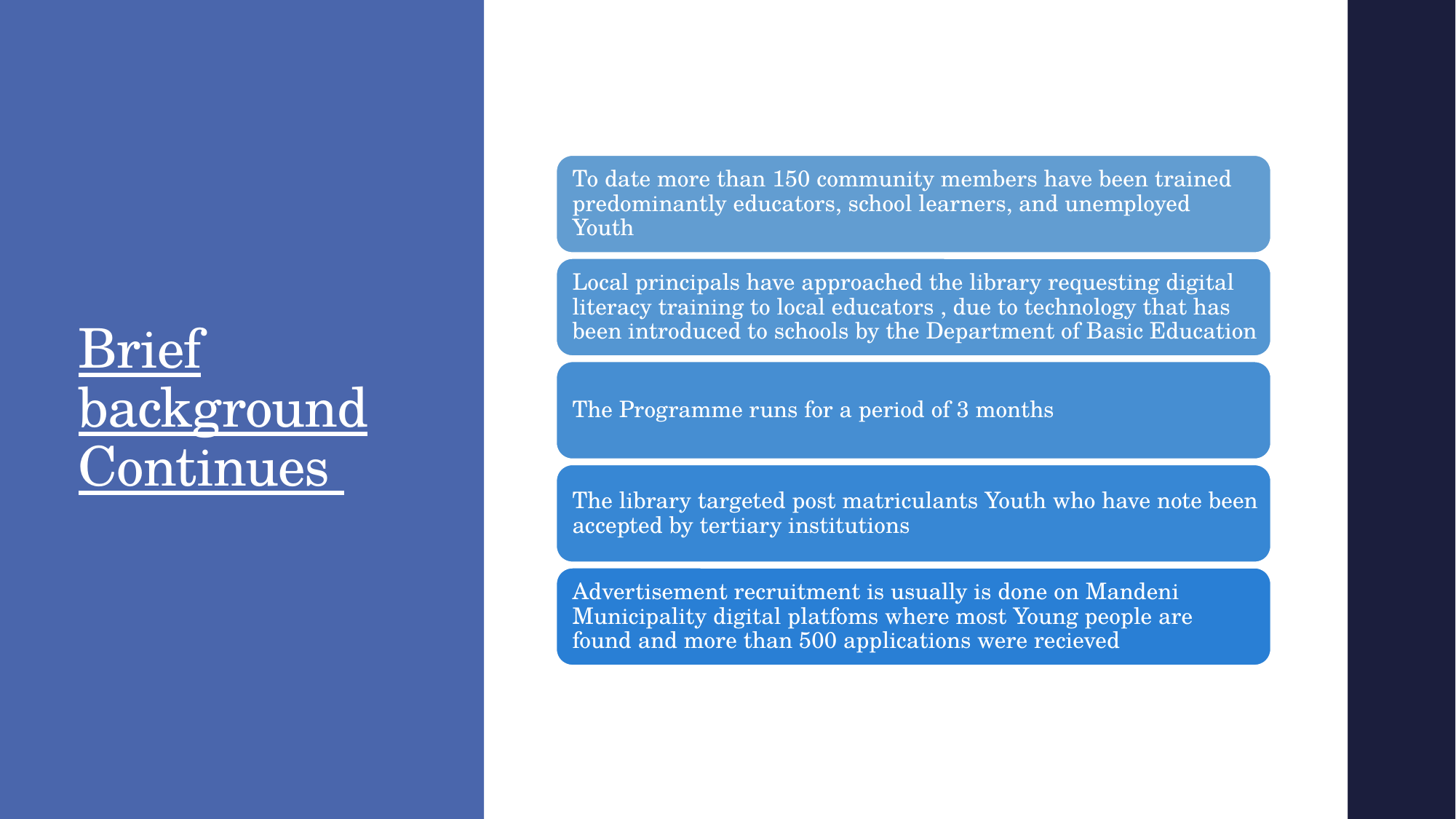

To date more than 150 community members have been trained predominantly educators, school learners, and unemployed Youth
Local principals have approached the library requesting digital literacy training to local educators , due to technology that has been introduced to schools by the Department of Basic Education
The Programme runs for a period of 3 months
The library targeted post matriculants Youth who have note been accepted by tertiary institutions
Advertisement recruitment is usually is done on Mandeni Municipality digital platfoms where most Young people are found and more than 500 applications were recieved
# Brief background Continues